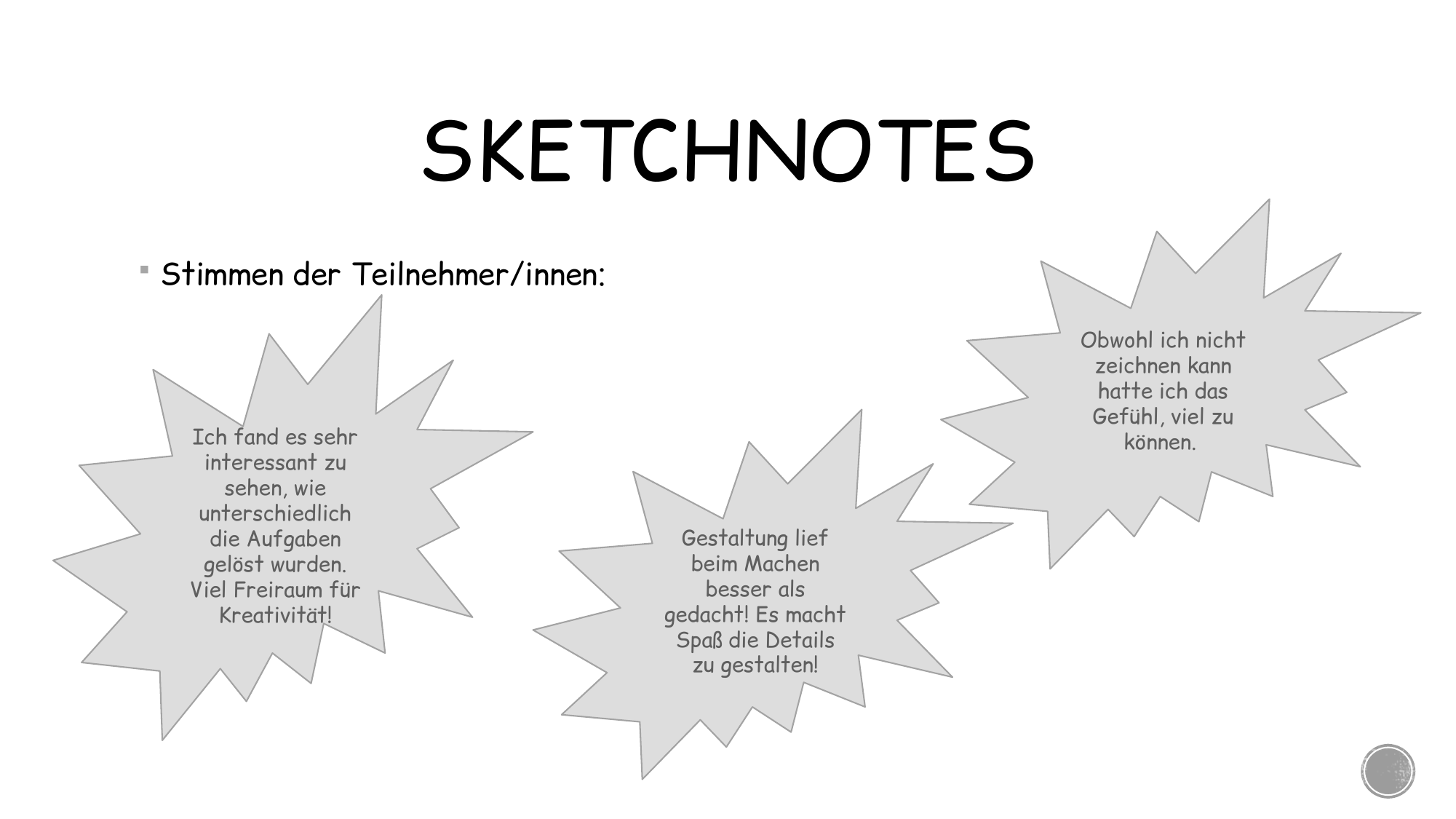

# Sketchnotes
Obwohl ich nicht zeichnen kann hatte ich das Gefühl, viel zu können.
Stimmen der Teilnehmer/innen:

Ich fand es sehr interessant zu sehen, wie unterschiedlich die Aufgaben gelöst wurden. Viel Freiraum für Kreativität!
Gestaltung lief beim Machen besser als gedacht! Es macht Spaß die Details zu gestalten!